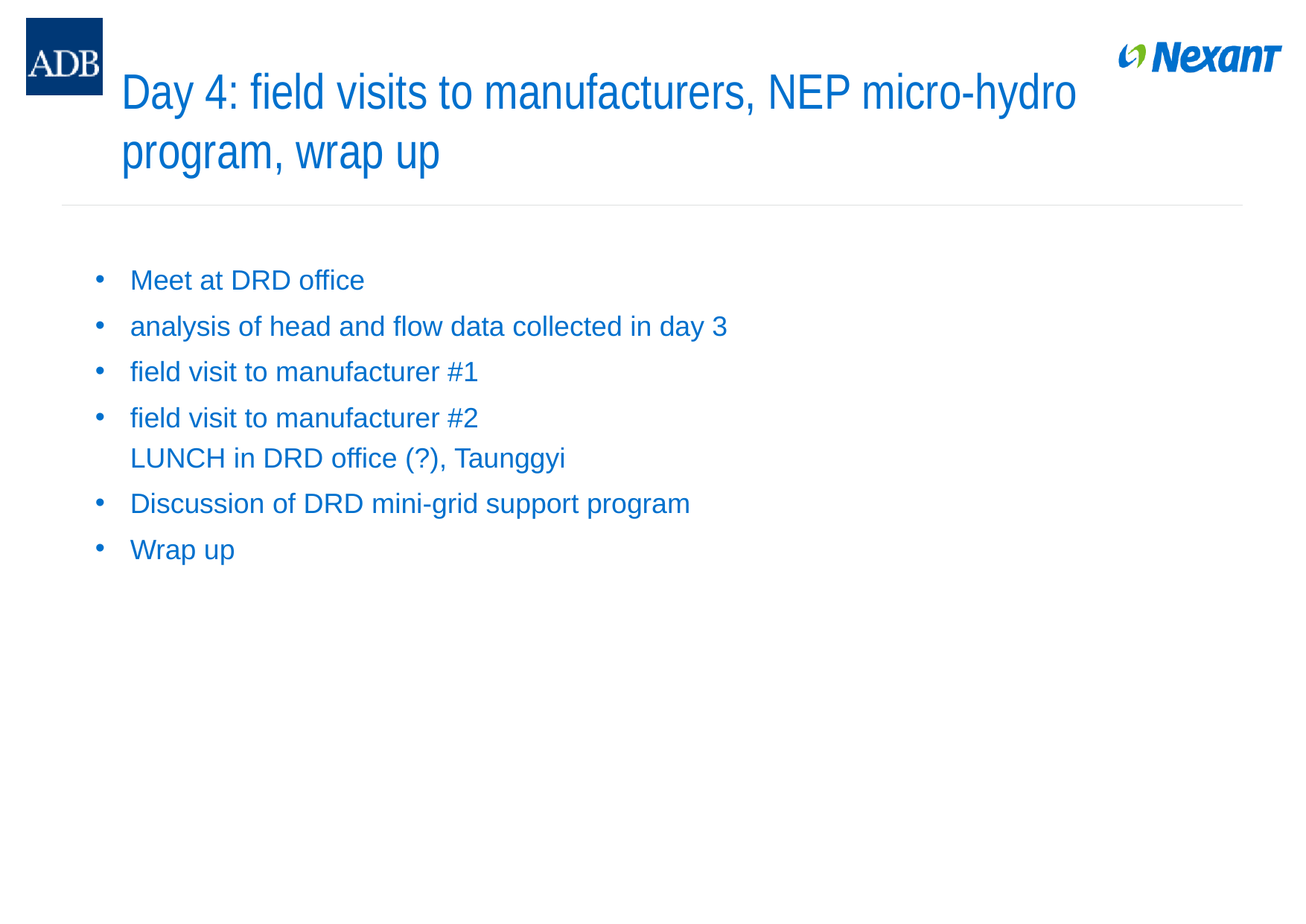

# Day 4: field visits to manufacturers, NEP micro-hydro program, wrap up

Meet at DRD office
analysis of head and flow data collected in day 3
field visit to manufacturer #1
field visit to manufacturer #2
LUNCH in DRD office (?), Taunggyi
Discussion of DRD mini-grid support program
Wrap up